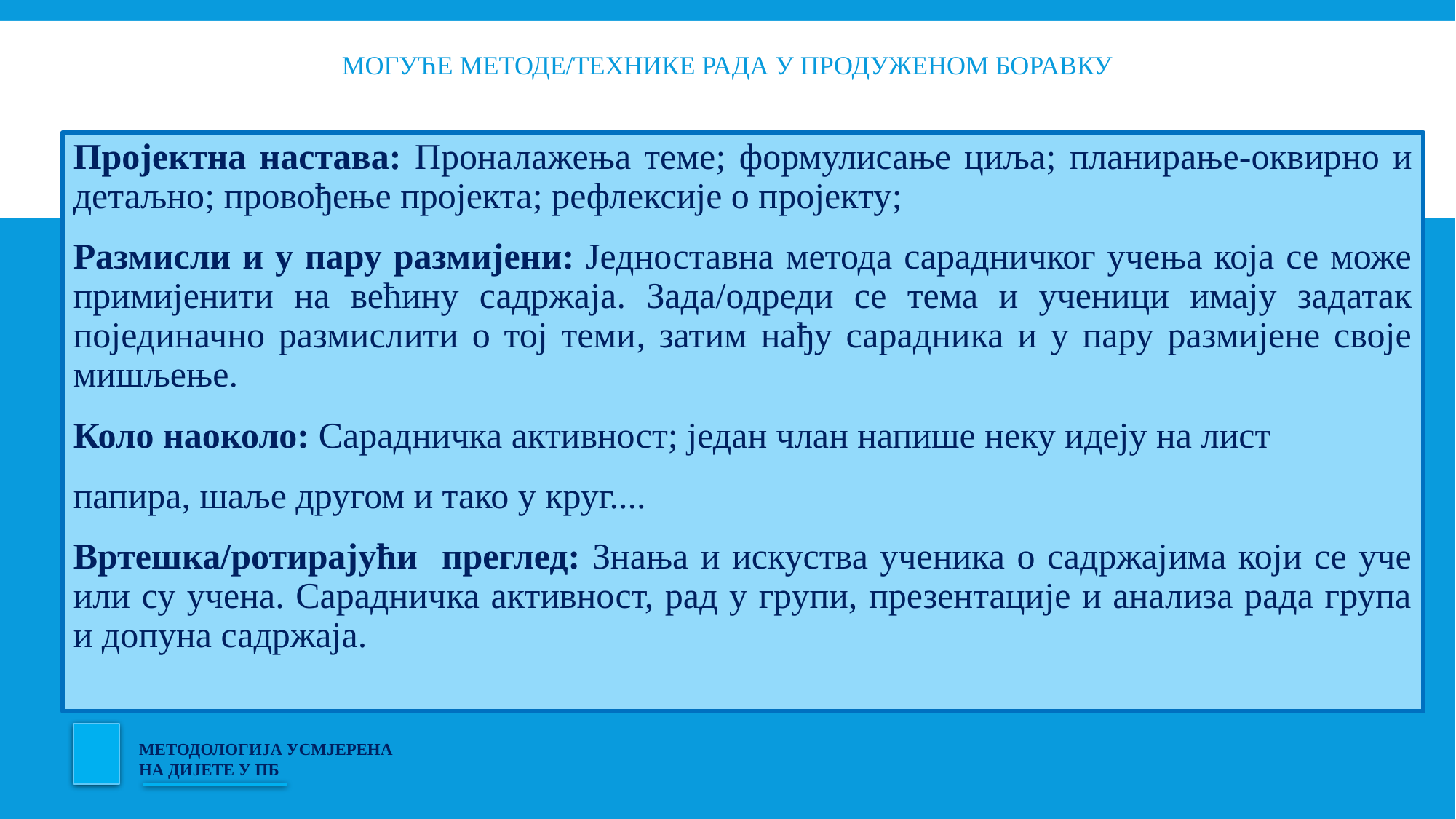

# могуће Методе/технике рада у продуженом боравку
Пројектна настава: Проналажења теме; формулисање циља; планирање-оквирно и детаљно; провођење пројекта; рефлексије о пројекту;
Размисли и у пару размијени: Једноставна метода сарадничког учења која се може примијенити на већину садржаја. Зада/одреди се тема и ученици имају задатак појединачно размислити о тој теми, затим нађу сарадника и у пару размијене своје мишљење.
Коло наоколо: Сарадничка активност; један члан напише неку идеју на лист
папира, шаље другом и тако у круг....
Вртешка/ротирајући  преглед: Знања и искуства ученика о садржајима који се уче или су учена. Сарадничка активност, рад у групи, презентације и анализа рада група и допуна садржаја.

МЕТОДОЛОГИЈА УСМЈЕРЕНА  НА ДИЈЕТЕ У ПБ